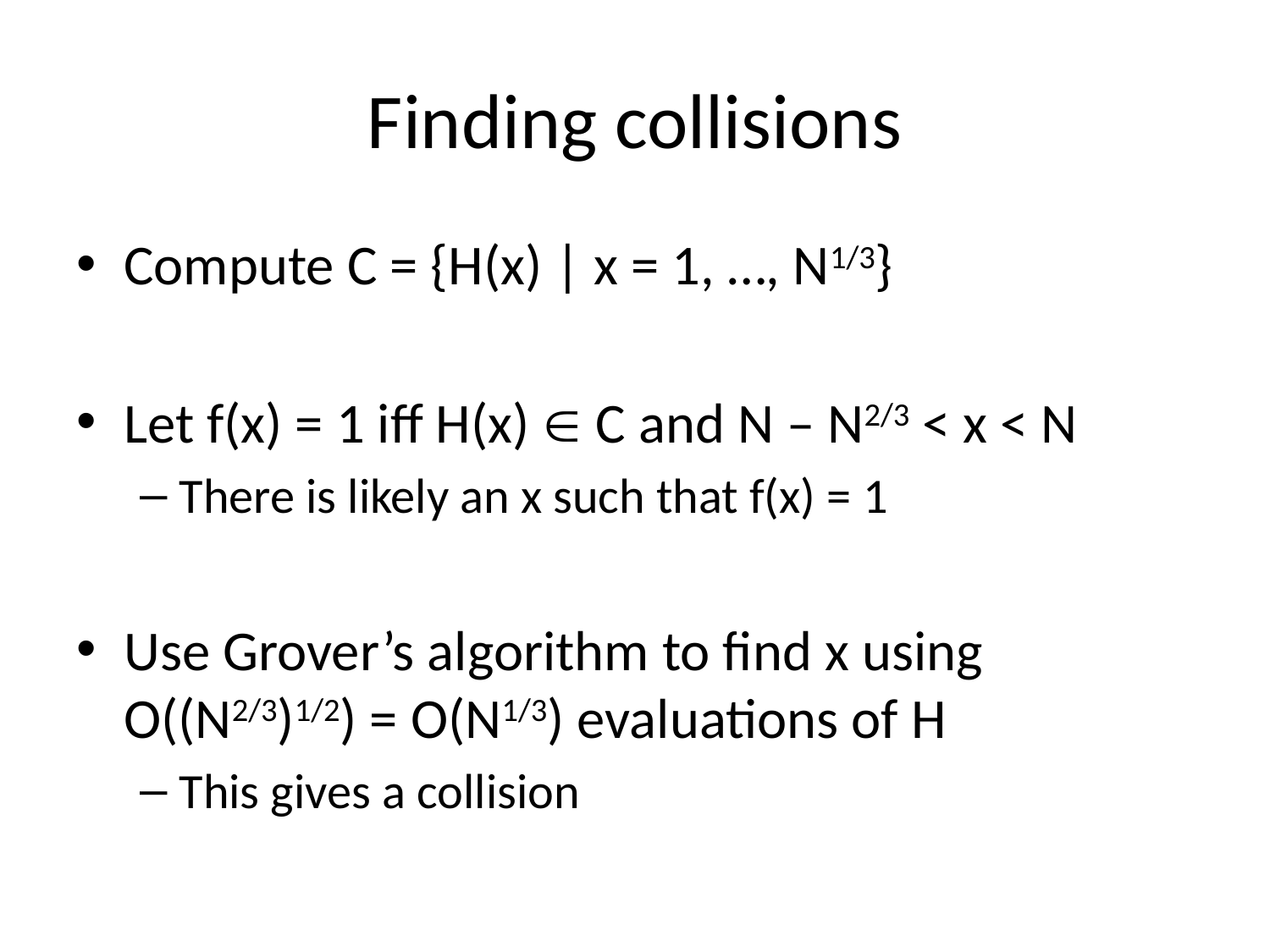

# Finding collisions
Compute C = {H(x) | x = 1, …, N1/3}

Let f(x) = 1 iff H(x) ∈ C and N – N2/3 < x < N
There is likely an x such that f(x) = 1

Use Grover’s algorithm to find x using O((N2/3)1/2) = O(N1/3) evaluations of H
This gives a collision